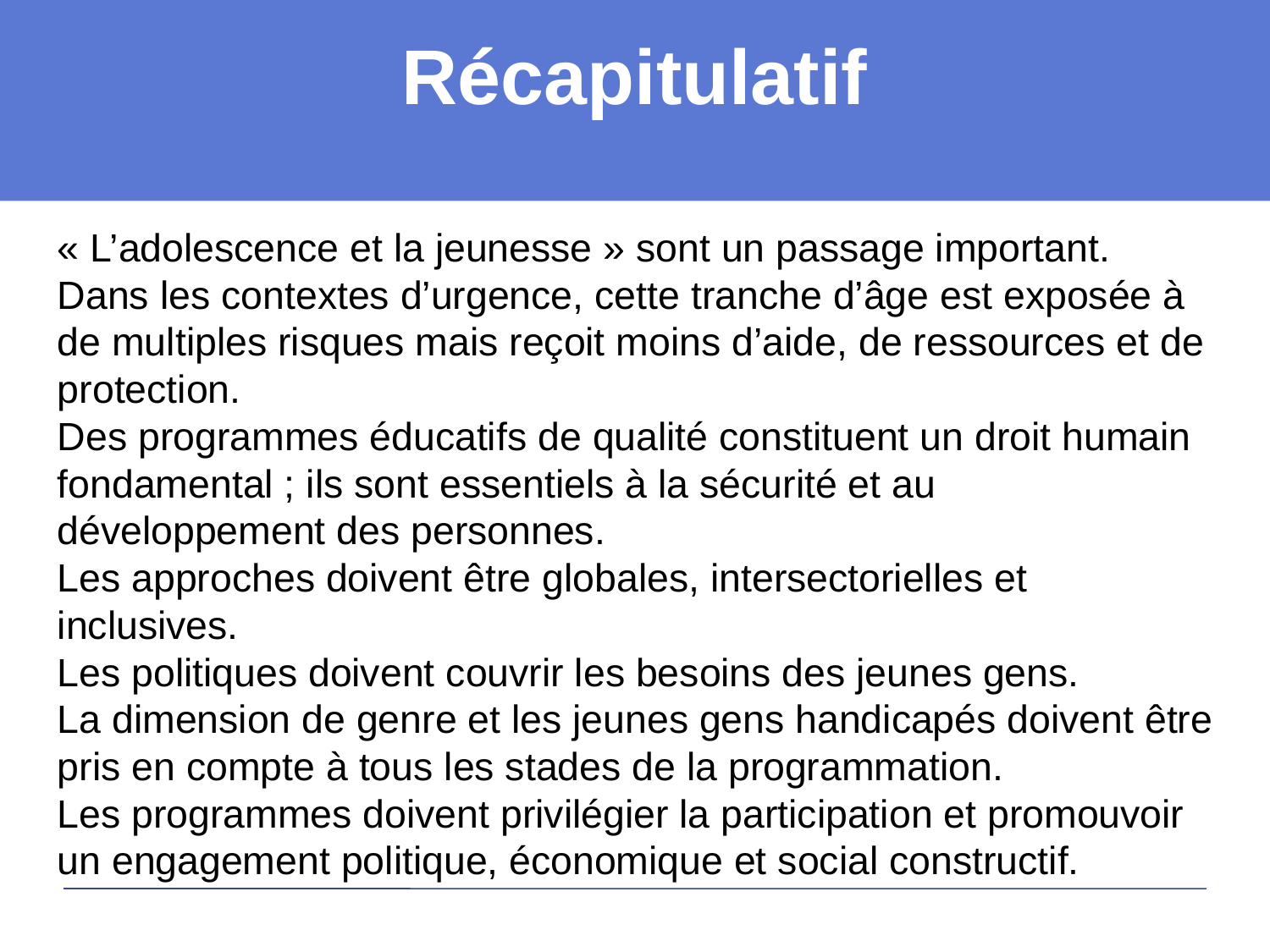

Récapitulatif
« L’adolescence et la jeunesse » sont un passage important.
Dans les contextes d’urgence, cette tranche d’âge est exposée à de multiples risques mais reçoit moins d’aide, de ressources et de protection.
Des programmes éducatifs de qualité constituent un droit humain fondamental ; ils sont essentiels à la sécurité et au développement des personnes.
Les approches doivent être globales, intersectorielles et inclusives.
Les politiques doivent couvrir les besoins des jeunes gens.
La dimension de genre et les jeunes gens handicapés doivent être pris en compte à tous les stades de la programmation.
Les programmes doivent privilégier la participation et promouvoir un engagement politique, économique et social constructif.